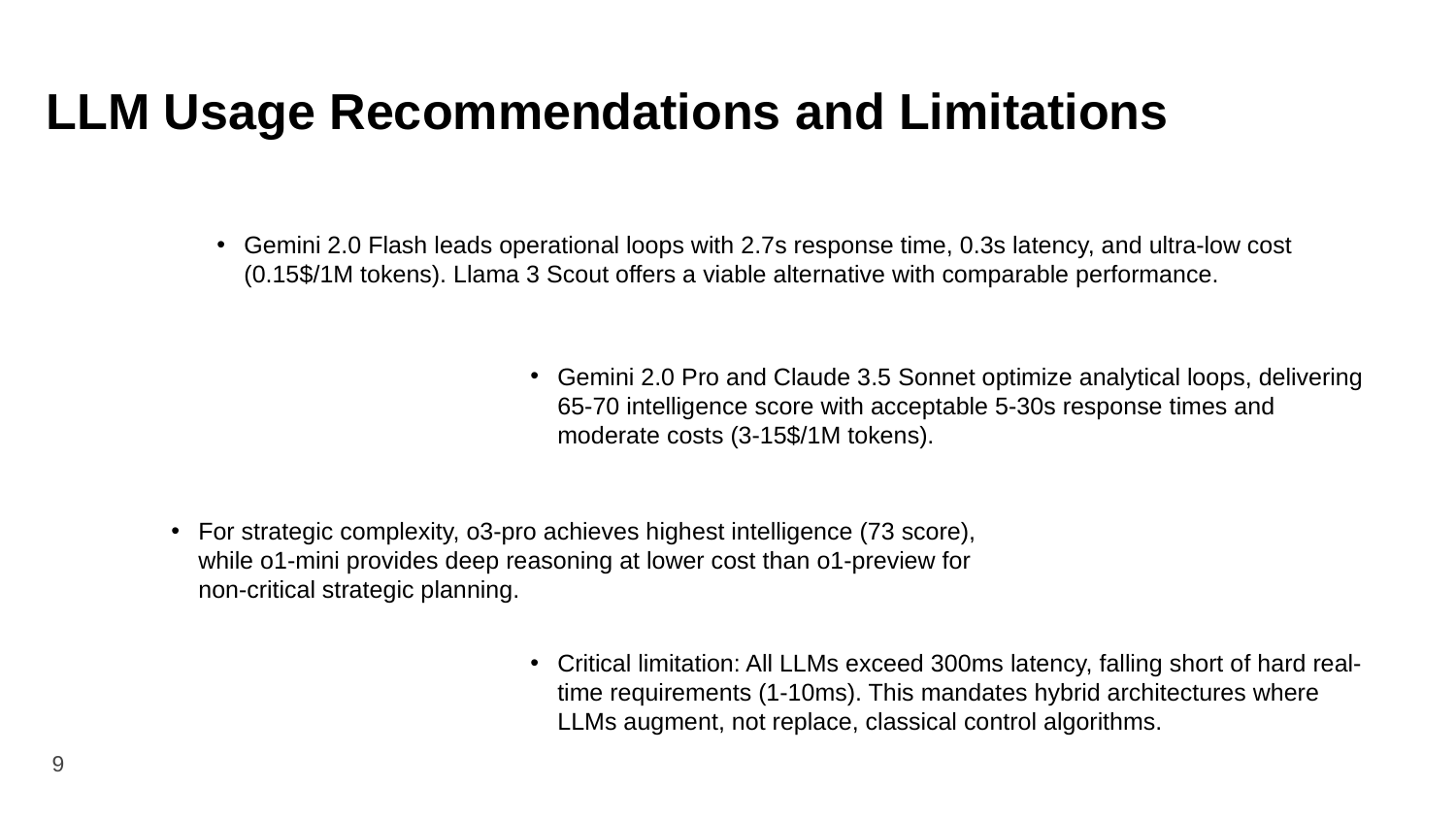

LLM Usage Recommendations and Limitations
Gemini 2.0 Flash leads operational loops with 2.7s response time, 0.3s latency, and ultra-low cost (0.15$/1M tokens). Llama 3 Scout offers a viable alternative with comparable performance.
1
Gemini 2.0 Pro and Claude 3.5 Sonnet optimize analytical loops, delivering 65-70 intelligence score with acceptable 5-30s response times and moderate costs (3-15$/1M tokens).
2
For strategic complexity, o3-pro achieves highest intelligence (73 score), while o1-mini provides deep reasoning at lower cost than o1-preview for non-critical strategic planning.
3
Critical limitation: All LLMs exceed 300ms latency, falling short of hard real-time requirements (1-10ms). This mandates hybrid architectures where LLMs augment, not replace, classical control algorithms.
4
9